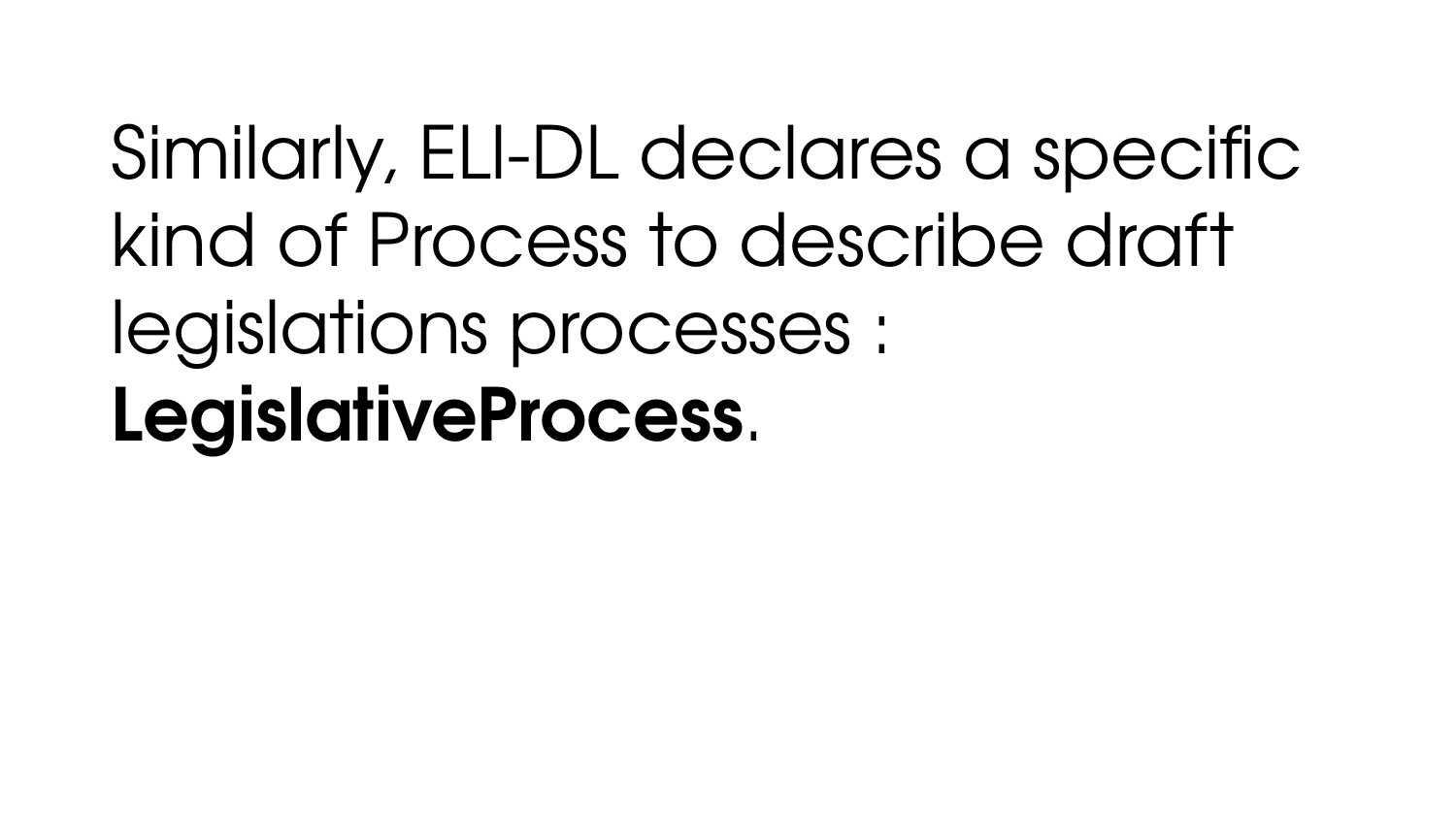

Similarly, ELI-DL declares a specific kind of Process to describe draft legislations processes : LegislativeProcess.